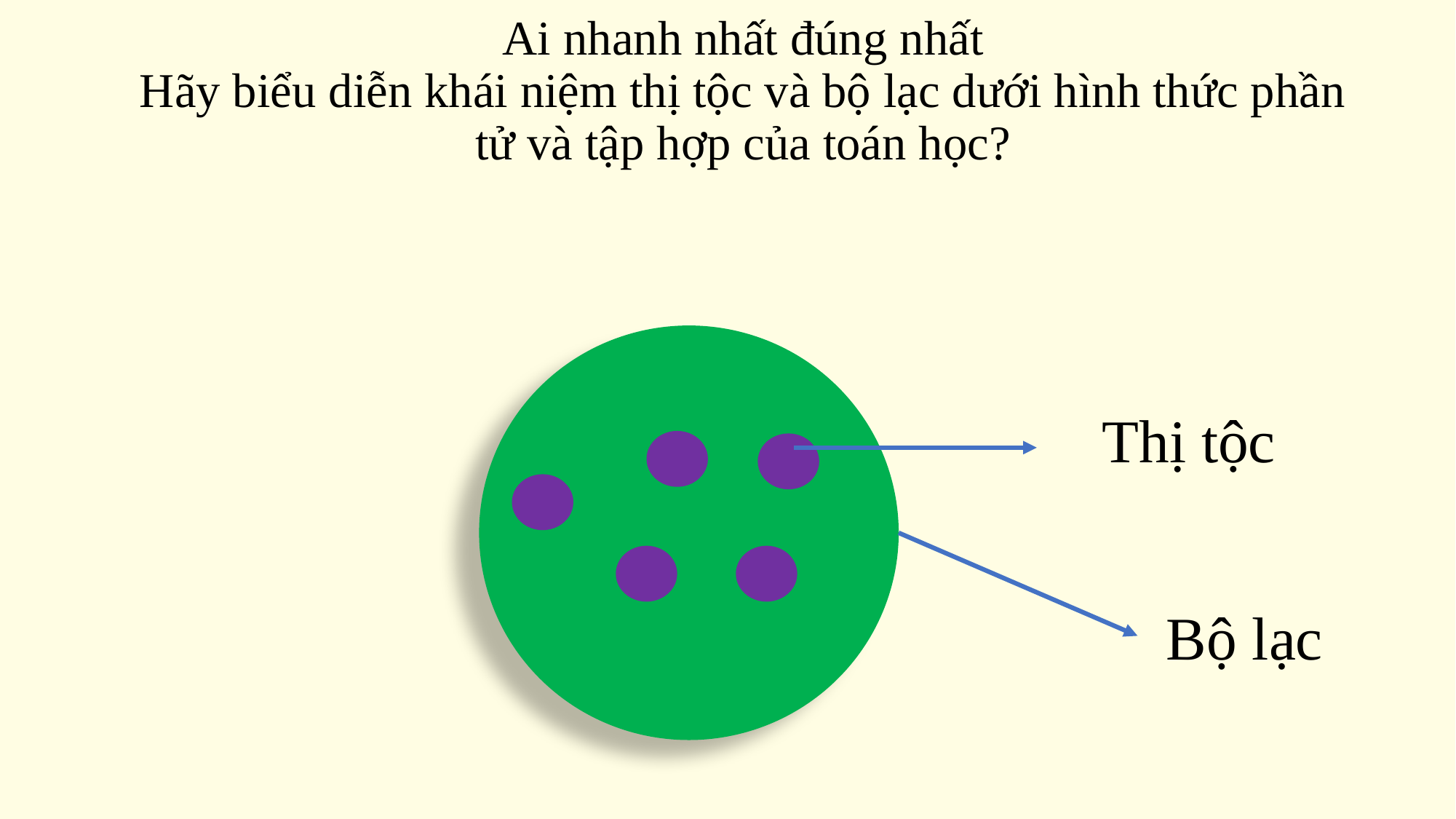

# Ai nhanh nhất đúng nhất Hãy biểu diễn khái niệm thị tộc và bộ lạc dưới hình thức phần tử và tập hợp của toán học?

Thị tộc

Bộ lạc